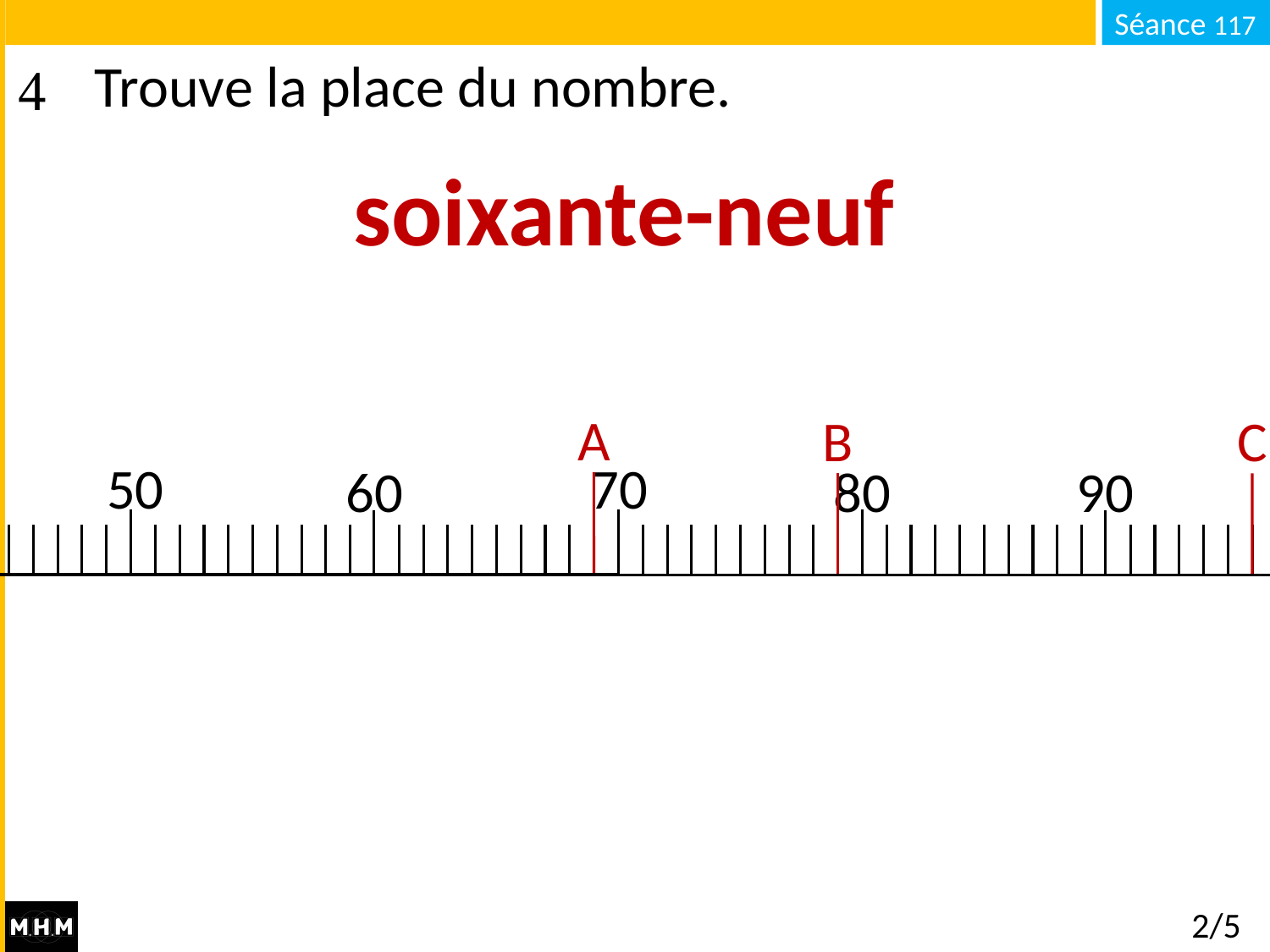

# Trouve la place du nombre.
soixante-neuf
A
B
C
50
70
80
90
60
2/5